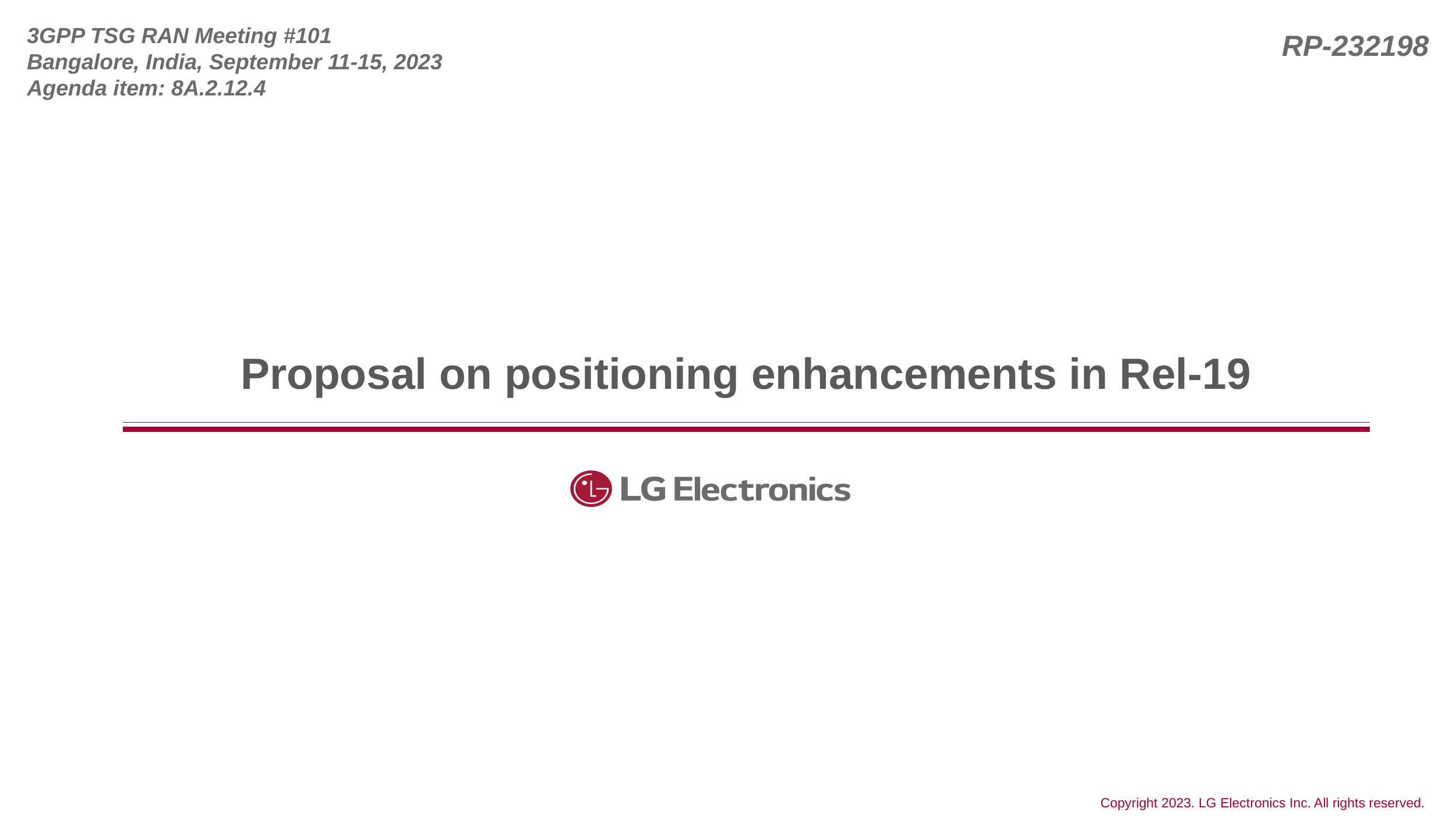

3GPP TSG RAN Meeting #101
Bangalore, India, September 11-15, 2023
Agenda item: 8A.2.12.4
RP-232198
# Proposal on positioning enhancements in Rel-19